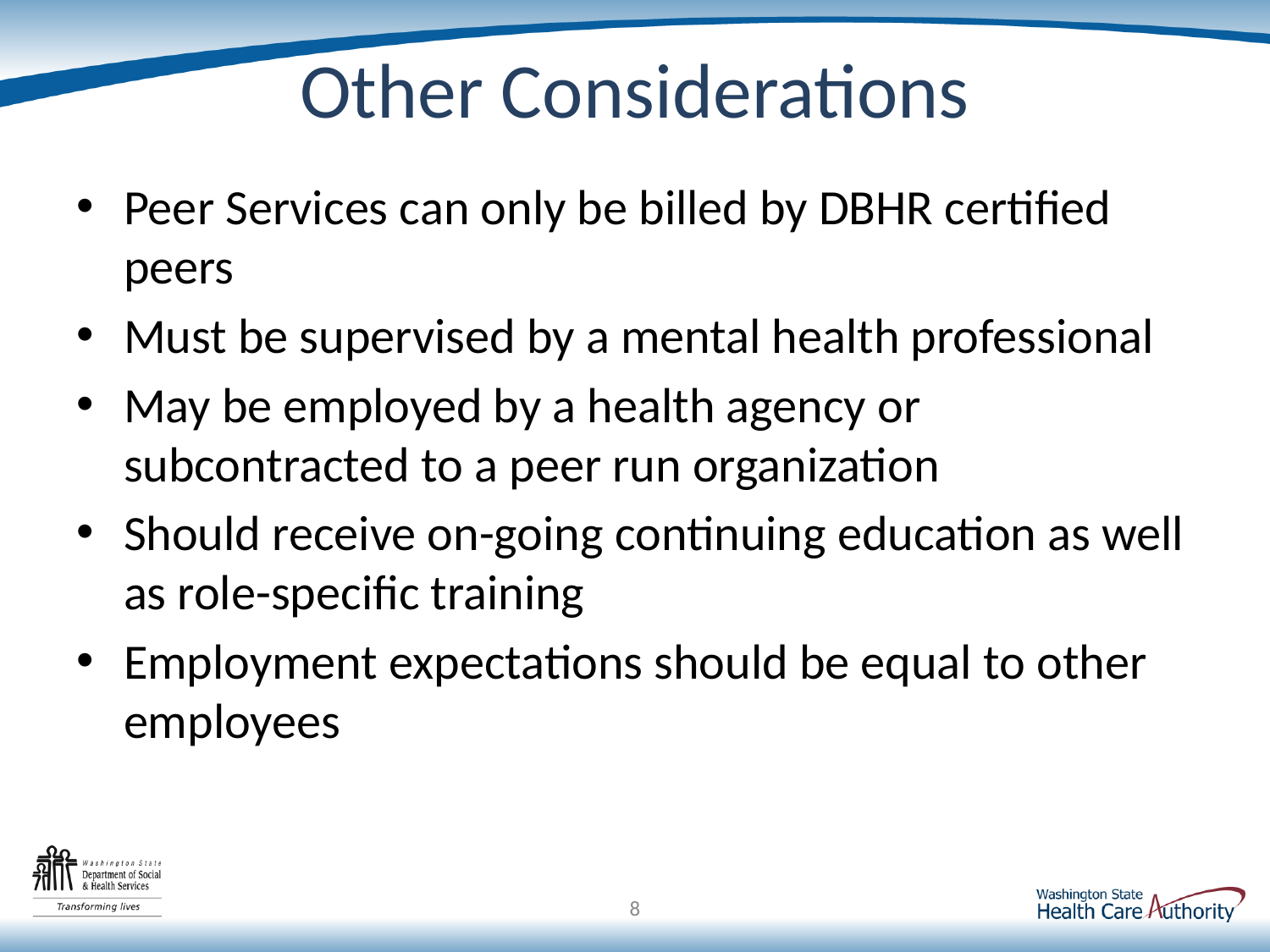

# Other Considerations
Peer Services can only be billed by DBHR certified peers
Must be supervised by a mental health professional
May be employed by a health agency or subcontracted to a peer run organization
Should receive on-going continuing education as well as role-specific training
Employment expectations should be equal to other employees

8